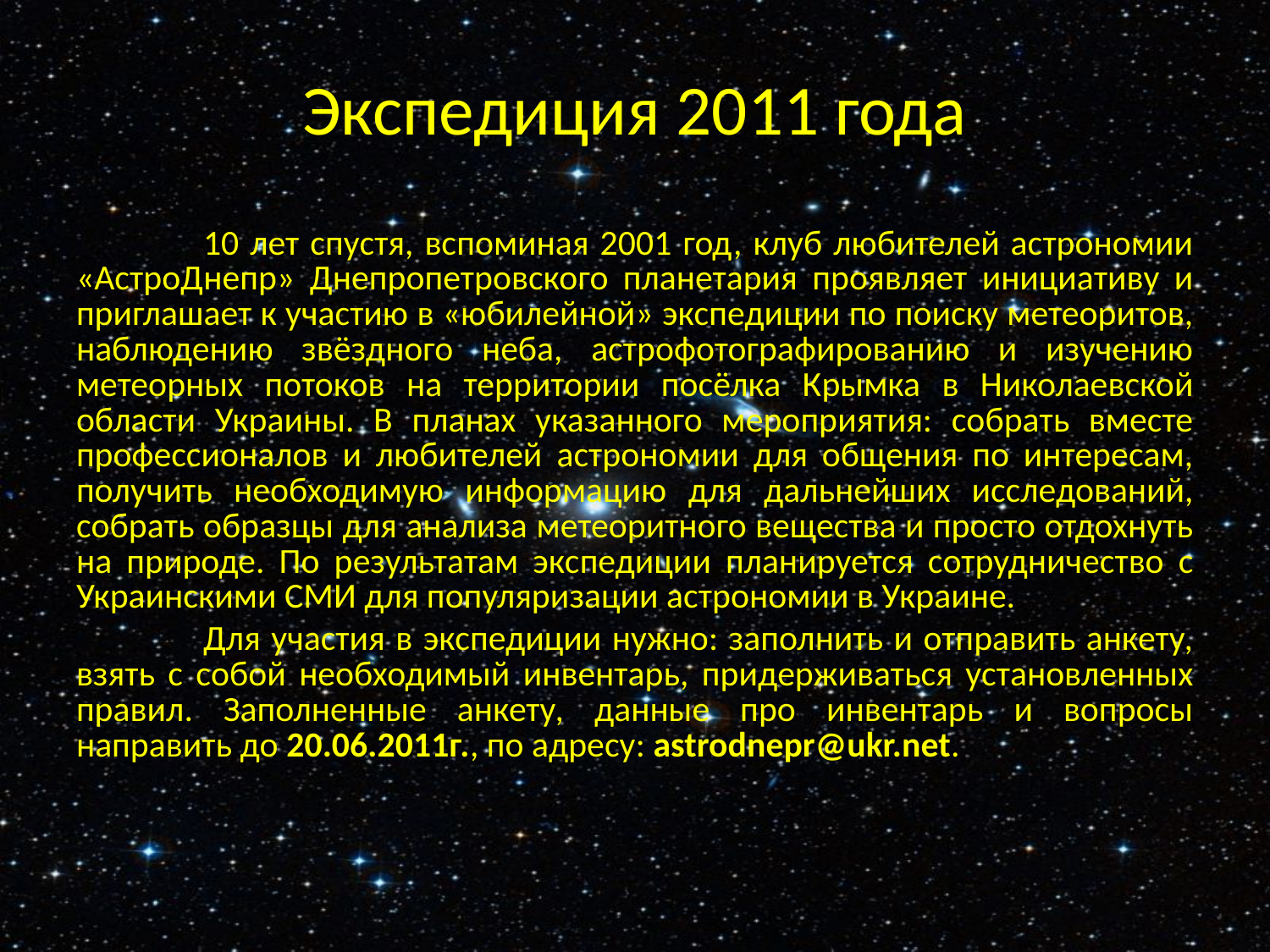

# Экспедиция 2011 года
	10 лет спустя, вспоминая 2001 год, клуб любителей астрономии «АстроДнепр» Днепропетровского планетария проявляет инициативу и приглашает к участию в «юбилейной» экспедиции по поиску метеоритов, наблюдению звёздного неба, астрофотографированию и изучению метеорных потоков на территории посёлка Крымка в Николаевской области Украины. В планах указанного мероприятия: собрать вместе профессионалов и любителей астрономии для общения по интересам, получить необходимую информацию для дальнейших исследований, собрать образцы для анализа метеоритного вещества и просто отдохнуть на природе. По результатам экспедиции планируется сотрудничество с Украинскими СМИ для популяризации астрономии в Украине.
	Для участия в экспедиции нужно: заполнить и отправить анкету, взять с собой необходимый инвентарь, придерживаться установленных правил. Заполненные анкету, данные про инвентарь и вопросы направить до 20.06.2011г., по адресу: astrodnepr@ukr.net.